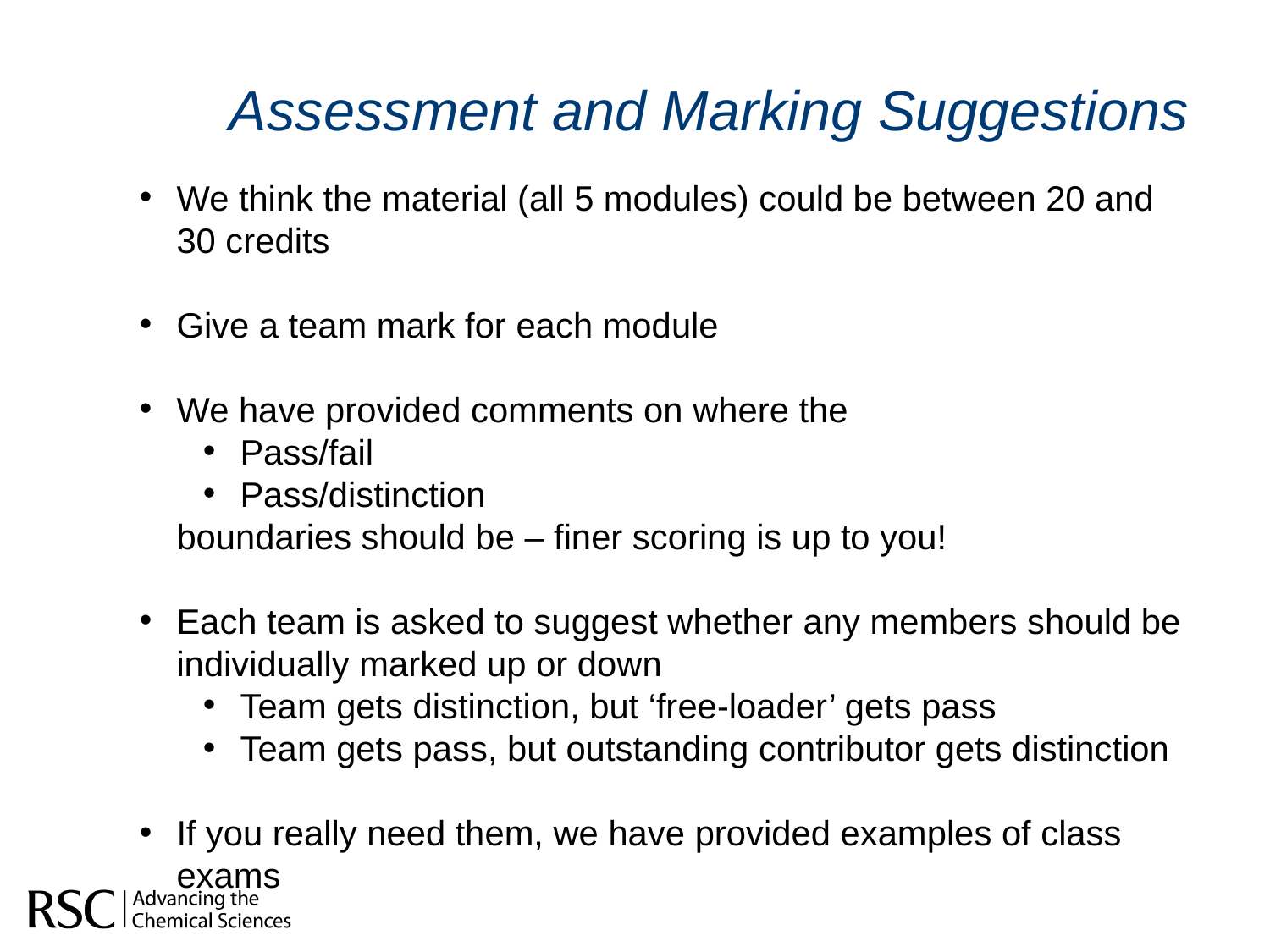

# Assessment and Marking Suggestions
We think the material (all 5 modules) could be between 20 and 30 credits

Give a team mark for each module

We have provided comments on where the
Pass/fail
Pass/distinction
	boundaries should be – finer scoring is up to you!

Each team is asked to suggest whether any members should be individually marked up or down
Team gets distinction, but ‘free-loader’ gets pass
Team gets pass, but outstanding contributor gets distinction

If you really need them, we have provided examples of class exams